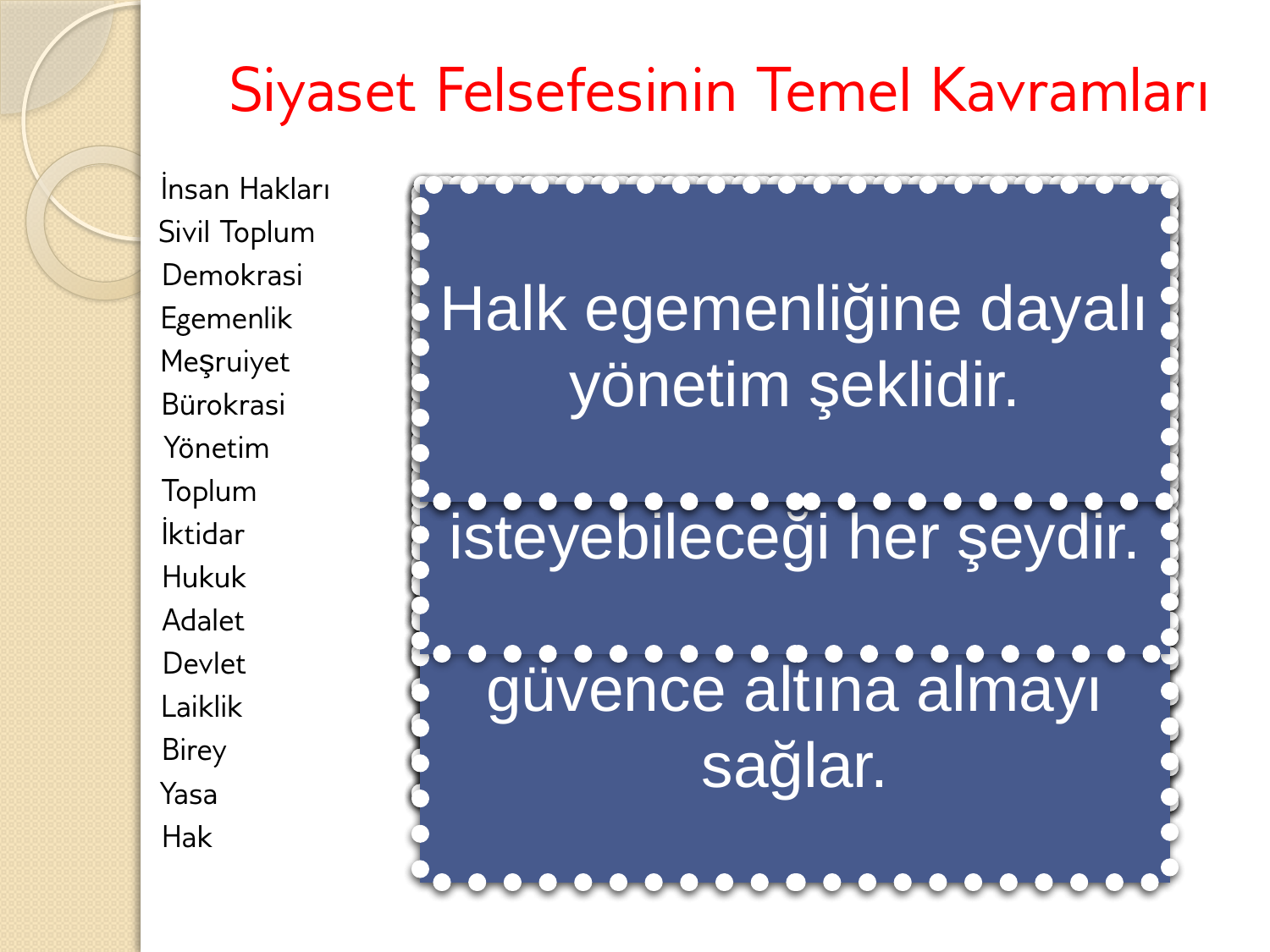

# Siyaset Felsefesinin Temel Kavramları
İnsan Hakları

Sınırları belli bir toprak parçası üzerinde yaşayan bağımsız ve egemen bir toplumun oluşturduğu siyasi ve hukuki bir örgütlenmedir.

Devlet otoritesi ve kurumları dışında kendini yönlendirebilen, haklarını savunabilen özgür vatandaşlardan oluşan toplumdur.

İnsanın herhangi bir koşula veya statüye bağlı kalmaksızın doğuştan sahip olduğu dokunulmaz ve vazgeçilemez üstün nitelikli değerlerdir.

Bir toplumda halkı yönetme gücüne sahip olmadır.

Temel ve sosyal ihtiyaçları karşılamak için etkileşimde bulunan, aynı kültürü ve coğrafyayı paylaşan insanların oluşturduğu topluluktur.

Devletin yasalarla belirlenmiş görevlerini ast-üst ilişkisi içinde yerine getiren memurlar topluluğunu ifade eden yapıdır.

Din işlerini devlet işlerinden ayıran yönetim şeklidir. Devlet dinlere eşit uzaklıkta durarak inanç özgürlüğünü güvence altına almayı sağlar.

Toplumsal ilişkileri düzenleyen uyulması zorunlu kurallar topluluğudur.

Bireyler arası ilişkileri düzenlemek amacıyla devlet tarafından konulmuş, uyulması zorunlu olan ve yaptırımla desteklenen kuraldır.

Sahip olduğu özelliklerle diğer insanlardan ayrılan ve toplumu oluşturan insanlardan biridir.

Yapılan eylemin yazılı yasaya uygun olması durumudur.

İktidar gücünü elinde bulunduran kişi ya da grupların toplumu idare etmesidir.

İktidar olmaktan doğan gücü, hiçbir iç ya da dış baskı olmadan kullanabilmektir.

Bireyin, başka bireylerden ya da kurumlardan isteyebileceği her şeydir.

Herkese hak ettiğini vermektir.

Halk egemenliğine dayalı yönetim şeklidir.

Sivil Toplum
Demokrasi
Egemenlik
Meşruiyet
Bürokrasi
Yönetim
Toplum
İktidar
Hukuk
Adalet
Devlet
Laiklik
Birey
Yasa
Hak